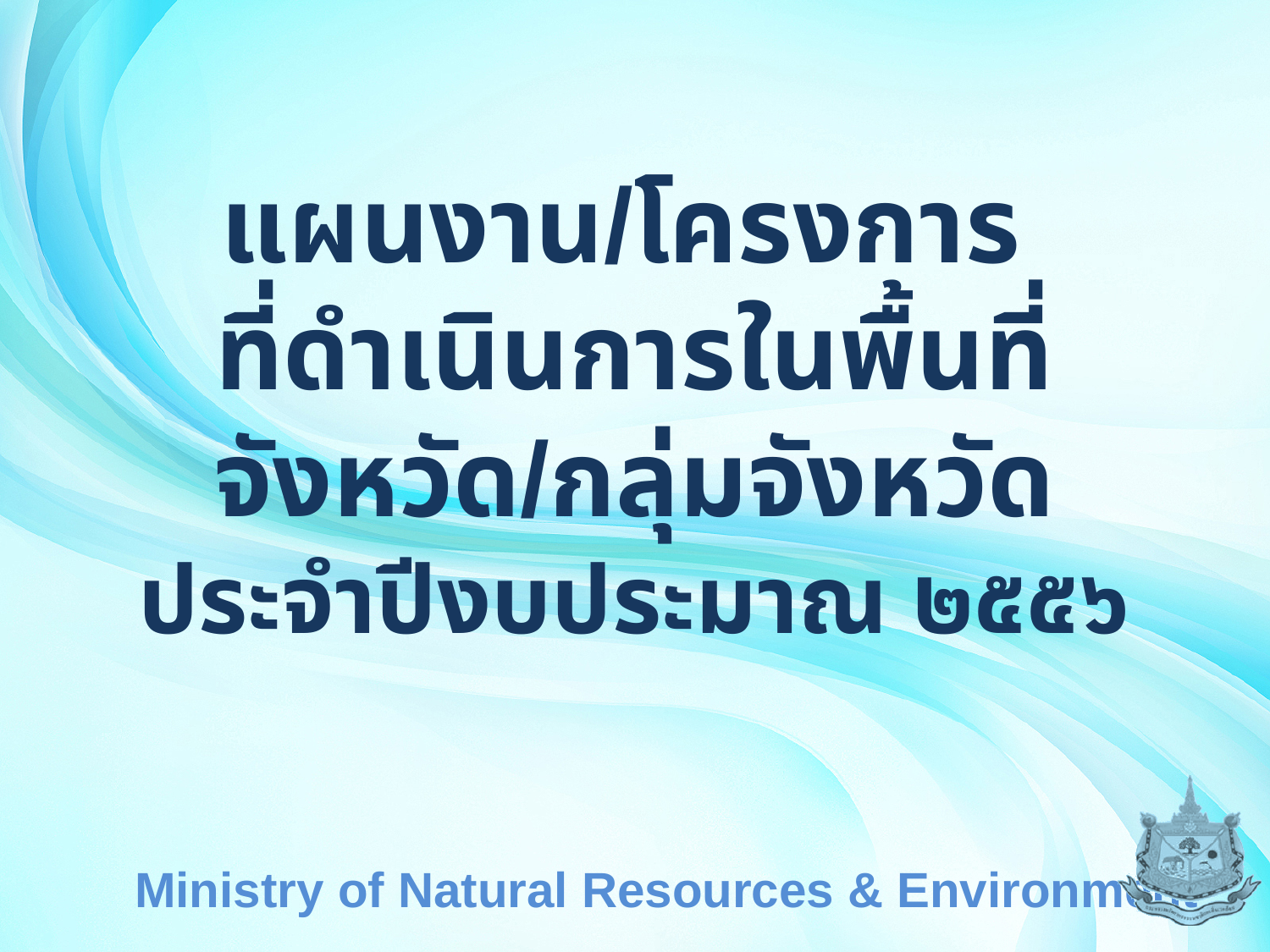

# แผนงาน/โครงการ ที่ดำเนินการในพื้นที่จังหวัด/กลุ่มจังหวัด ประจำปีงบประมาณ ๒๕๕๖